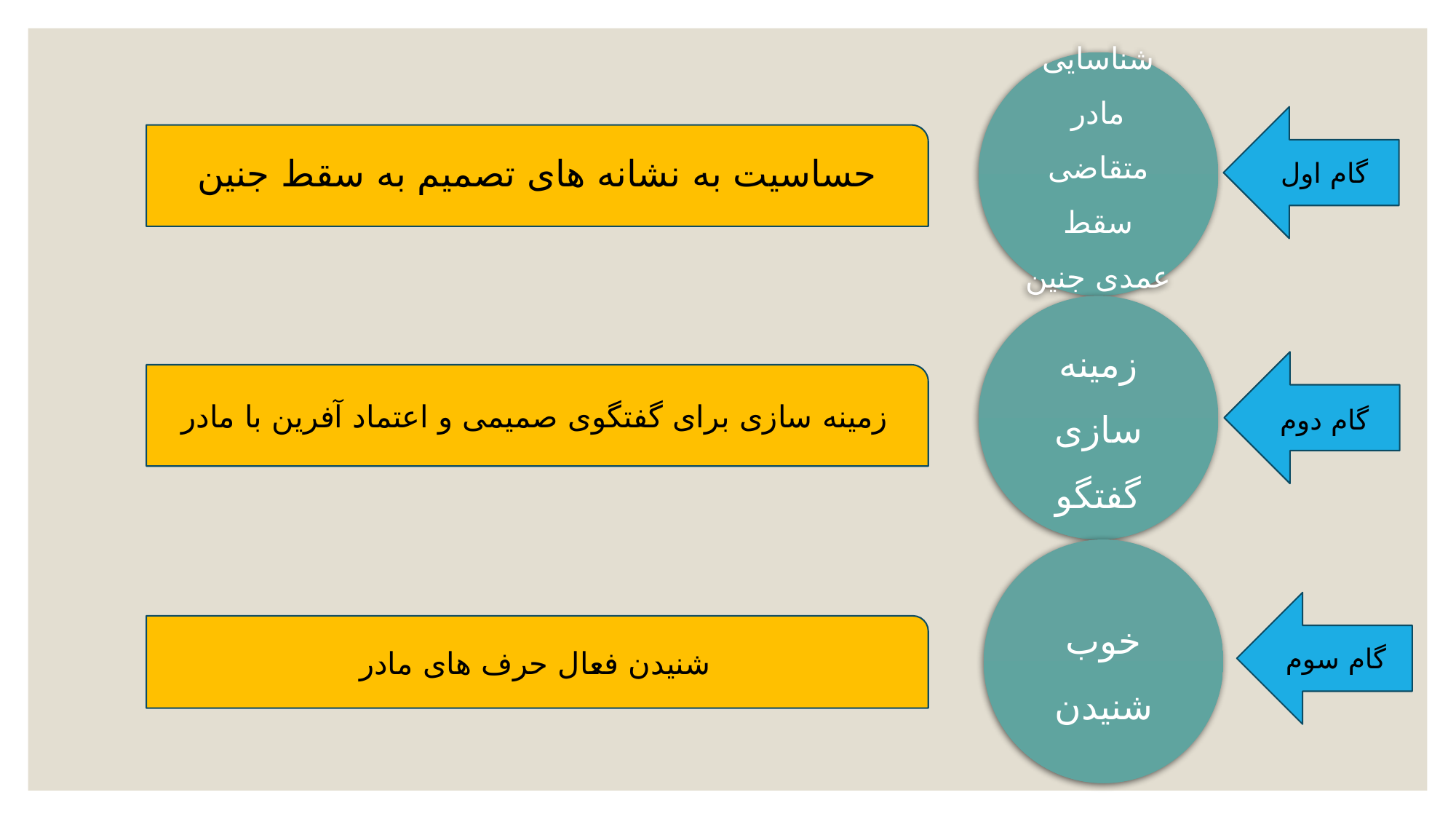

شناسایی مادر متقاضی سقط عمدی جنین

حساسیت به نشانه های تصمیم به سقط جنین
گام اول
زمینه سازی گفتگو

زمینه سازی برای گفتگوی صمیمی و اعتماد آفرین با مادر
گام دوم
خوب شنیدن

شنیدن فعال حرف های مادر
گام سوم